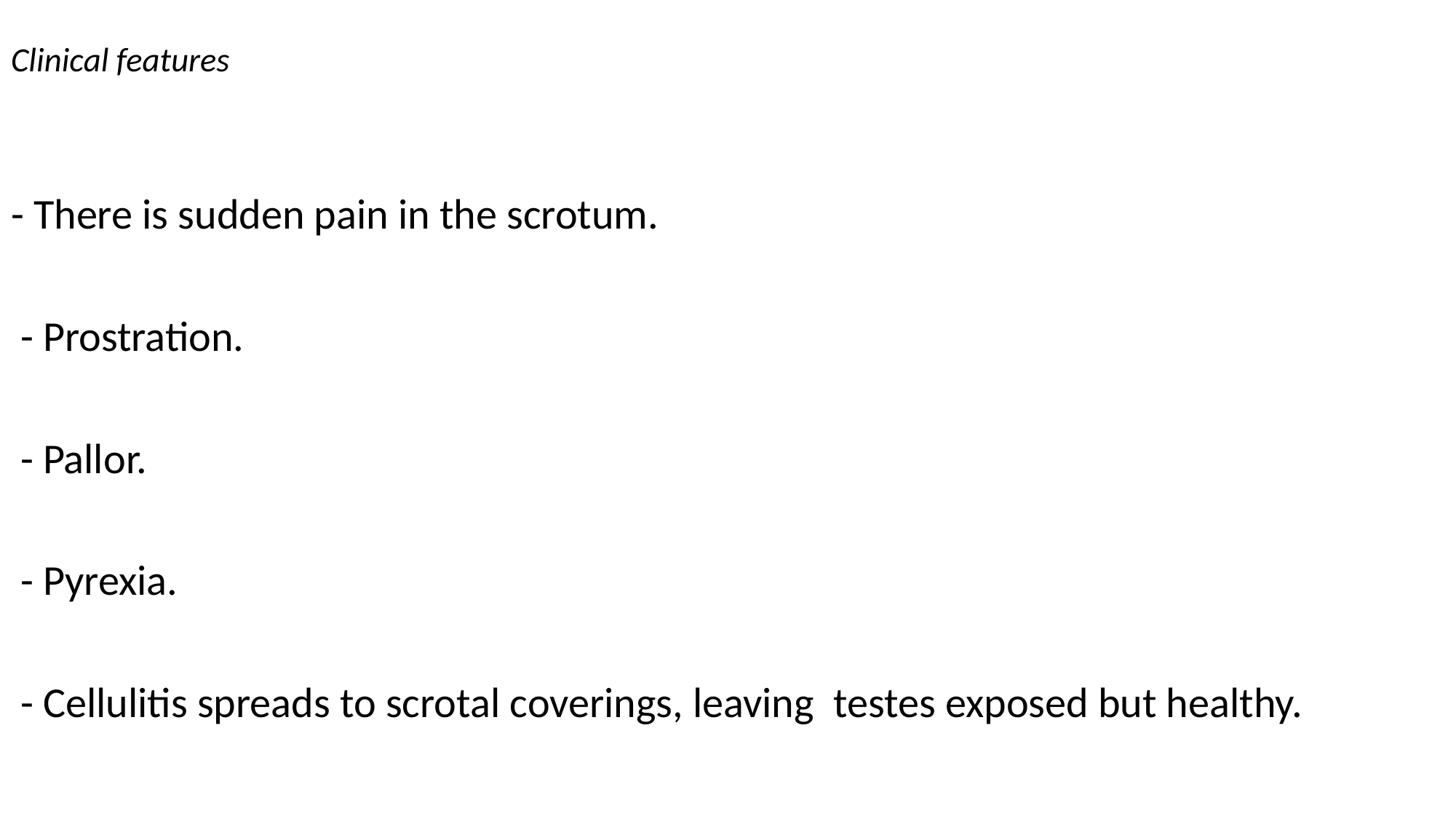

# Clinical features

- There is sudden pain in the scrotum.

 - Prostration.

 - Pallor.

 - Pyrexia.

 - Cellulitis spreads to scrotal coverings, leaving  testes exposed but healthy.